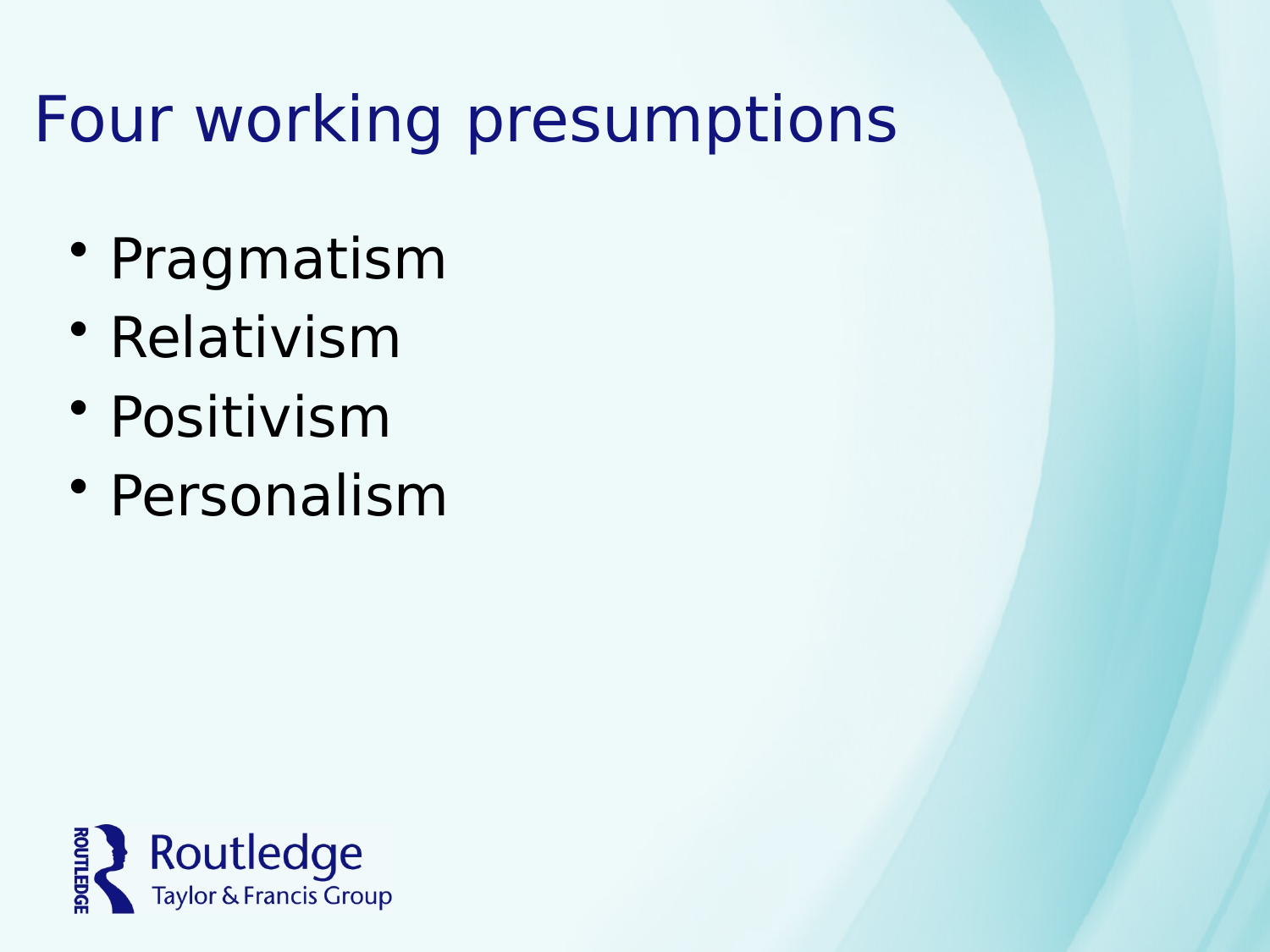

# Four working presumptions
Pragmatism
Relativism
Positivism
Personalism